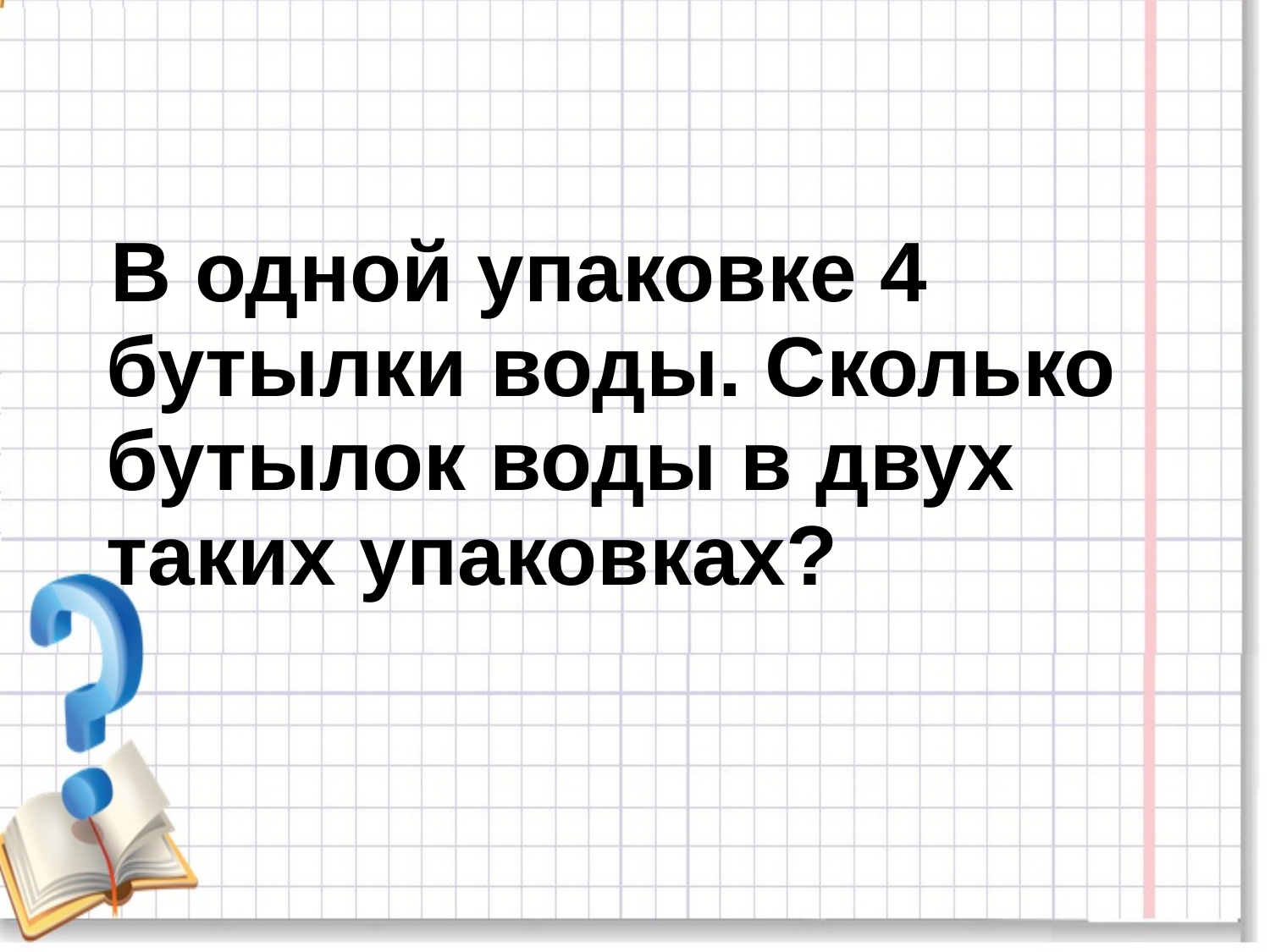

#
  В одной упаковке 4 бутылки воды. Сколько бутылок воды в двух таких упаковках?